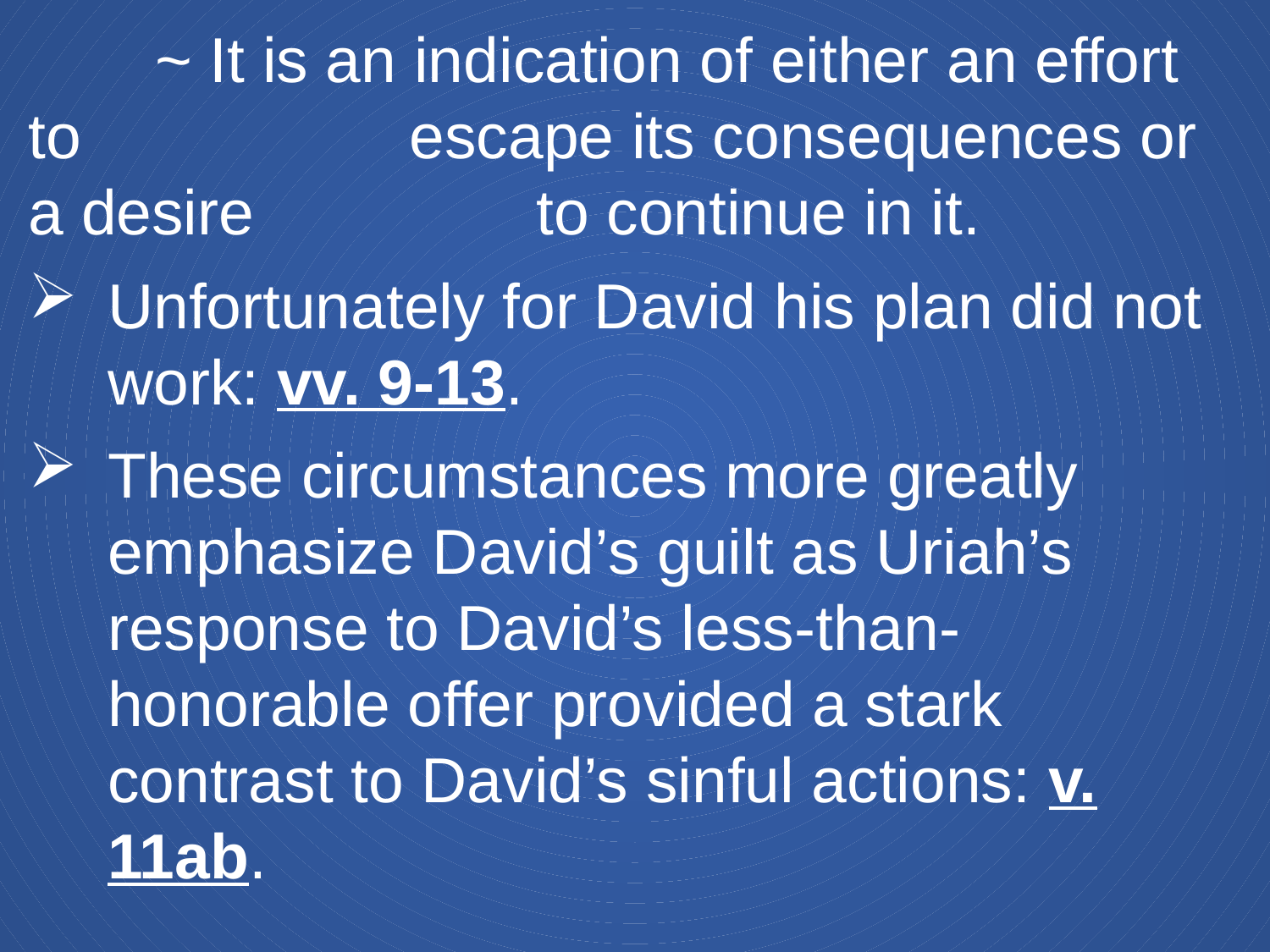

~ It is an indication of either an effort to 			escape its consequences or a desire 			to continue in it.
Unfortunately for David his plan did not work: vv. 9-13.
These circumstances more greatly emphasize David’s guilt as Uriah’s response to David’s less-than-honorable offer provided a stark contrast to David’s sinful actions: v. 11ab.